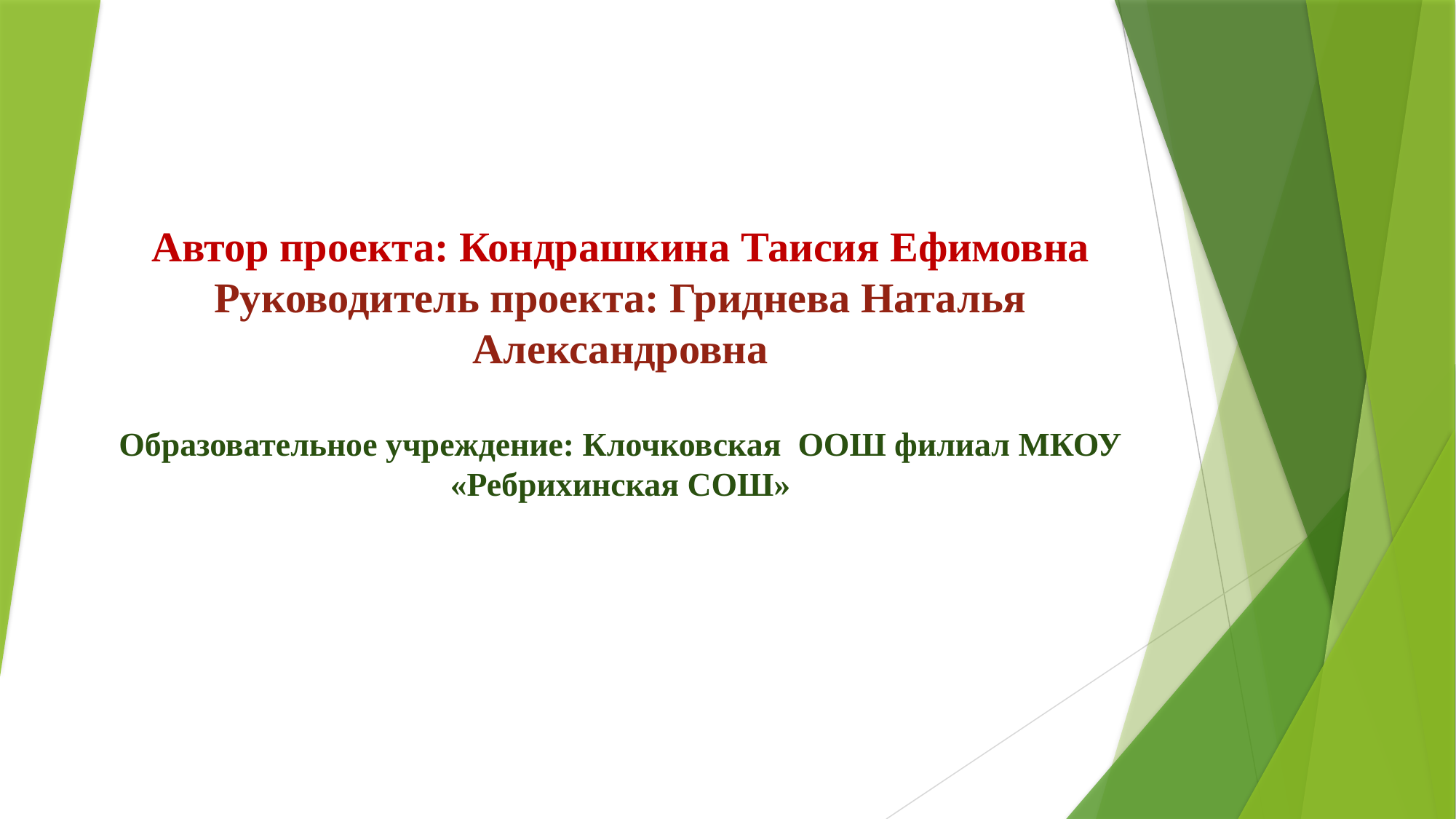

# Автор проекта: Кондрашкина Таисия Ефимовна Руководитель проекта: Гриднева Наталья Александровна Образовательное учреждение: Клочковская  ООШ филиал МКОУ «Ребрихинская СОШ»